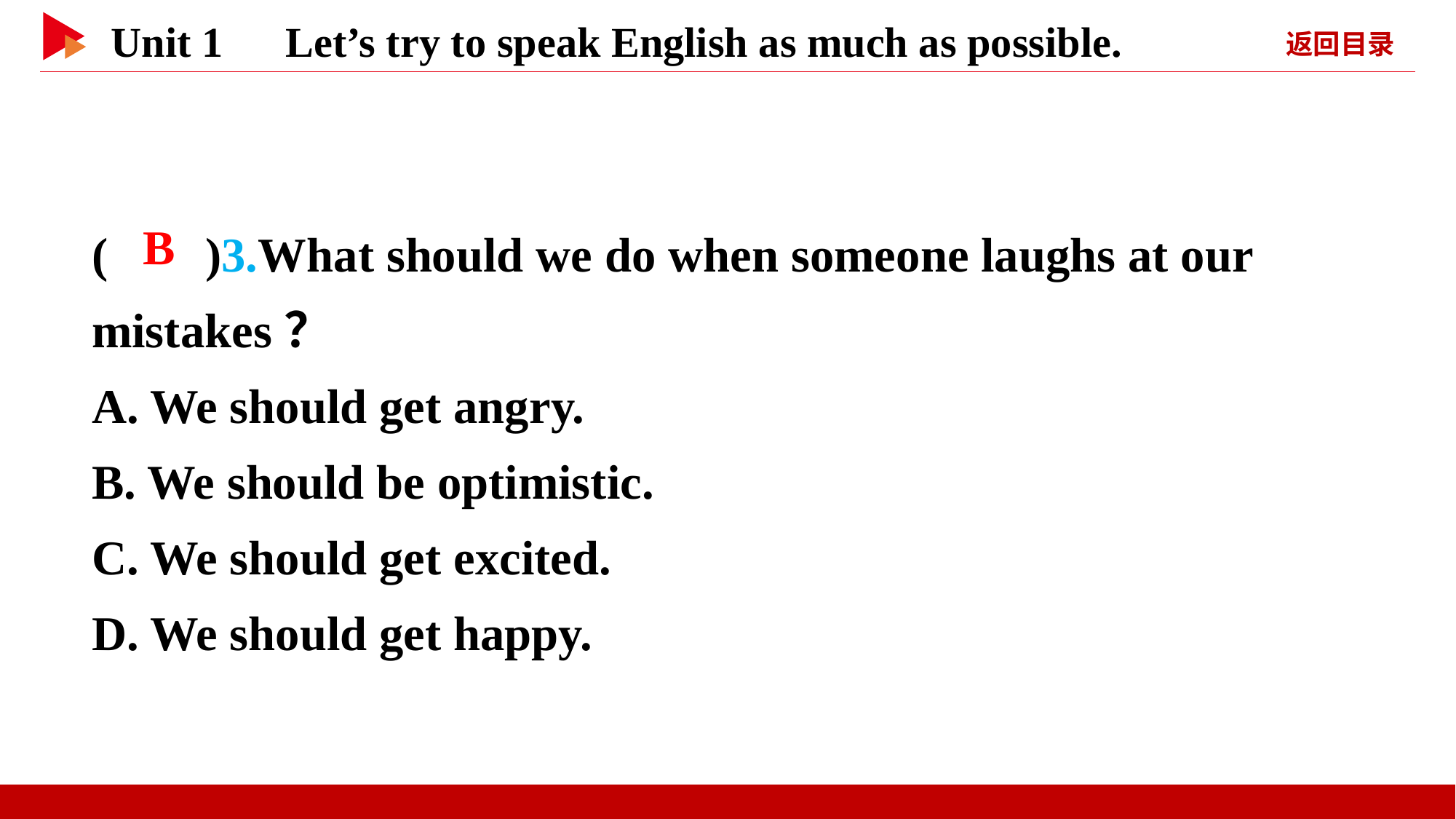

(        )3.What should we do when someone laughs at our mistakes？
A. We should get angry.
B. We should be optimistic.
C. We should get excited.
D. We should get happy.
   B